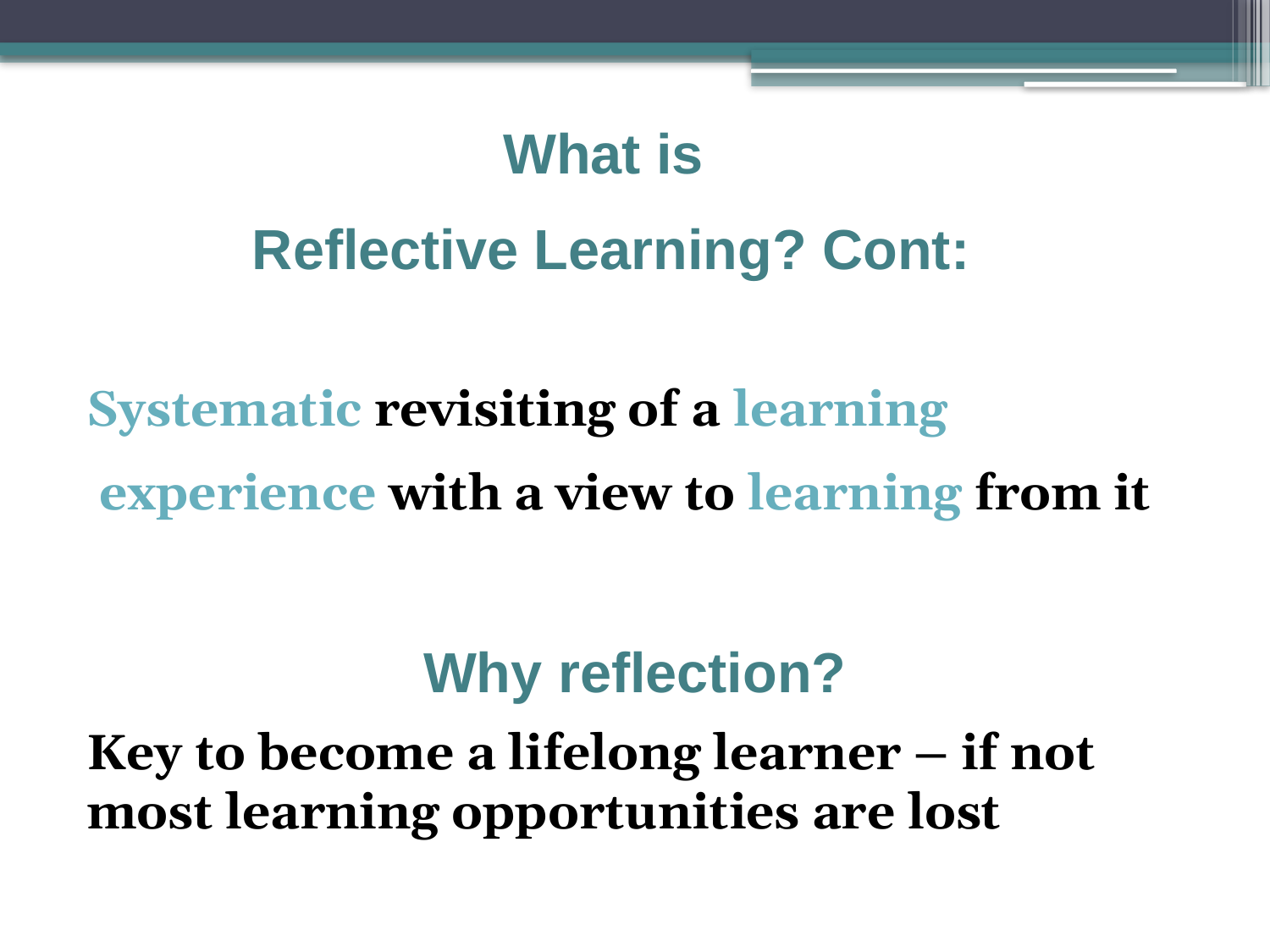

What is
Reflective Learning? Cont:
Systematic revisiting of a learning
 experience with a view to learning from it

Key to become a lifelong learner – if not most learning opportunities are lost
Why reflection?